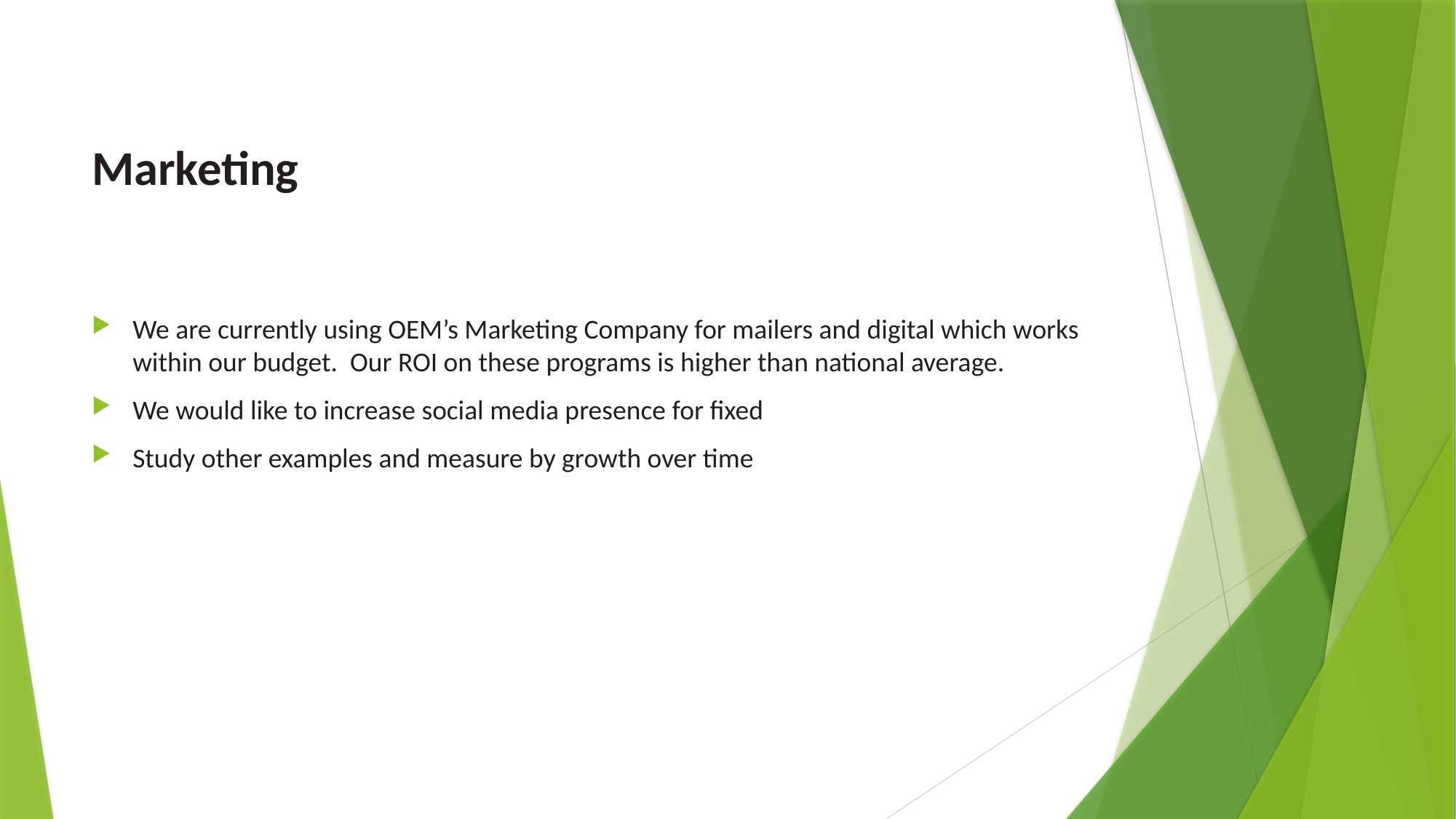

# Marketing

We are currently using OEM’s Marketing Company for mailers and digital which works within our budget.  Our ROI on these programs is higher than national average.
We would like to increase social media presence for fixed
Study other examples and measure by growth over time